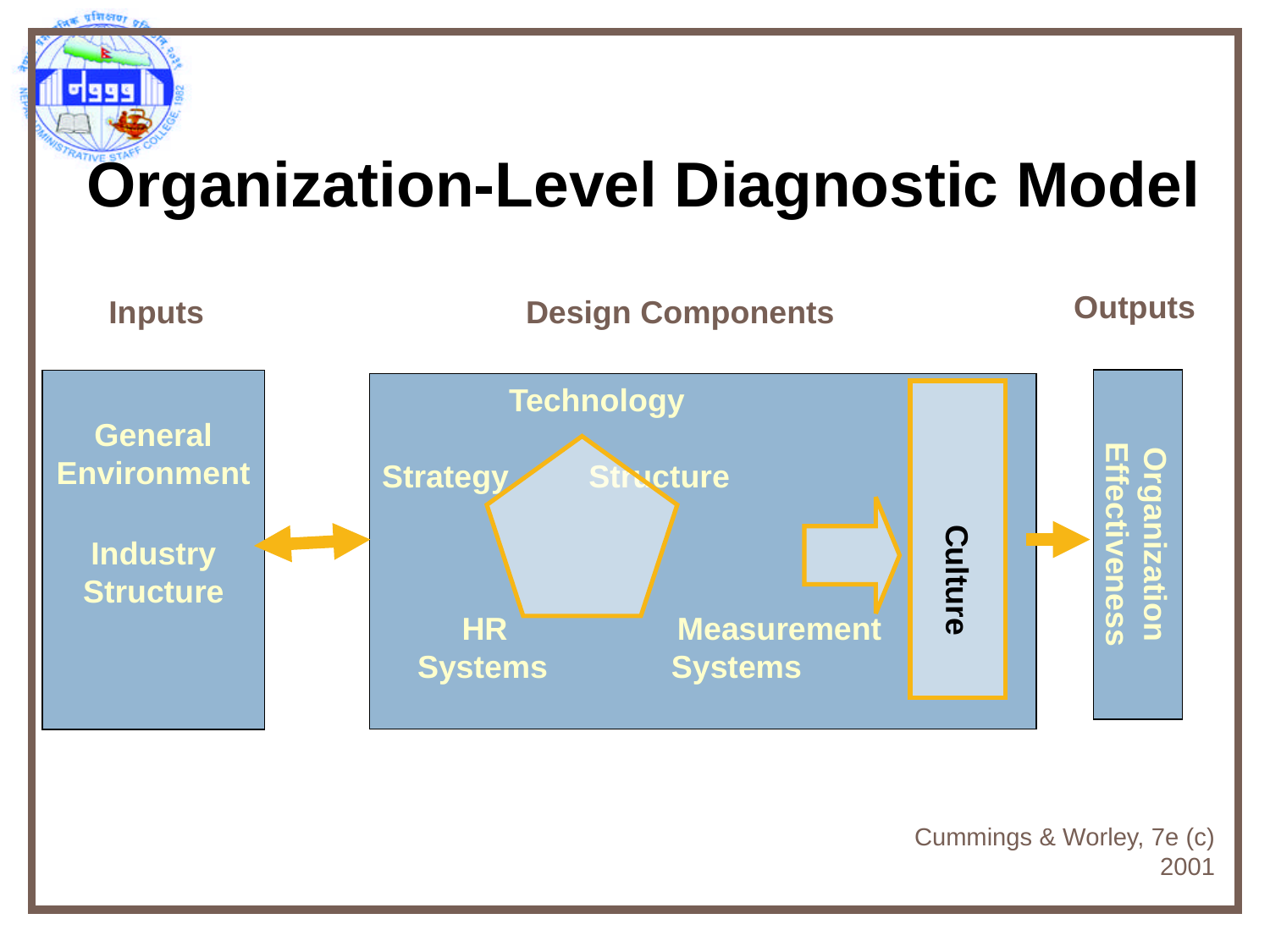

Organization-Level Diagnostic Model
Outputs
Inputs
Design Components

General
Environment

Industry
Structure

	Technology

Strategy	         Structure

         HR	                   Measurement
    Systems	    Systems

Organization
Effectiveness

Culture
Cummings & Worley, 7e (c) 2001